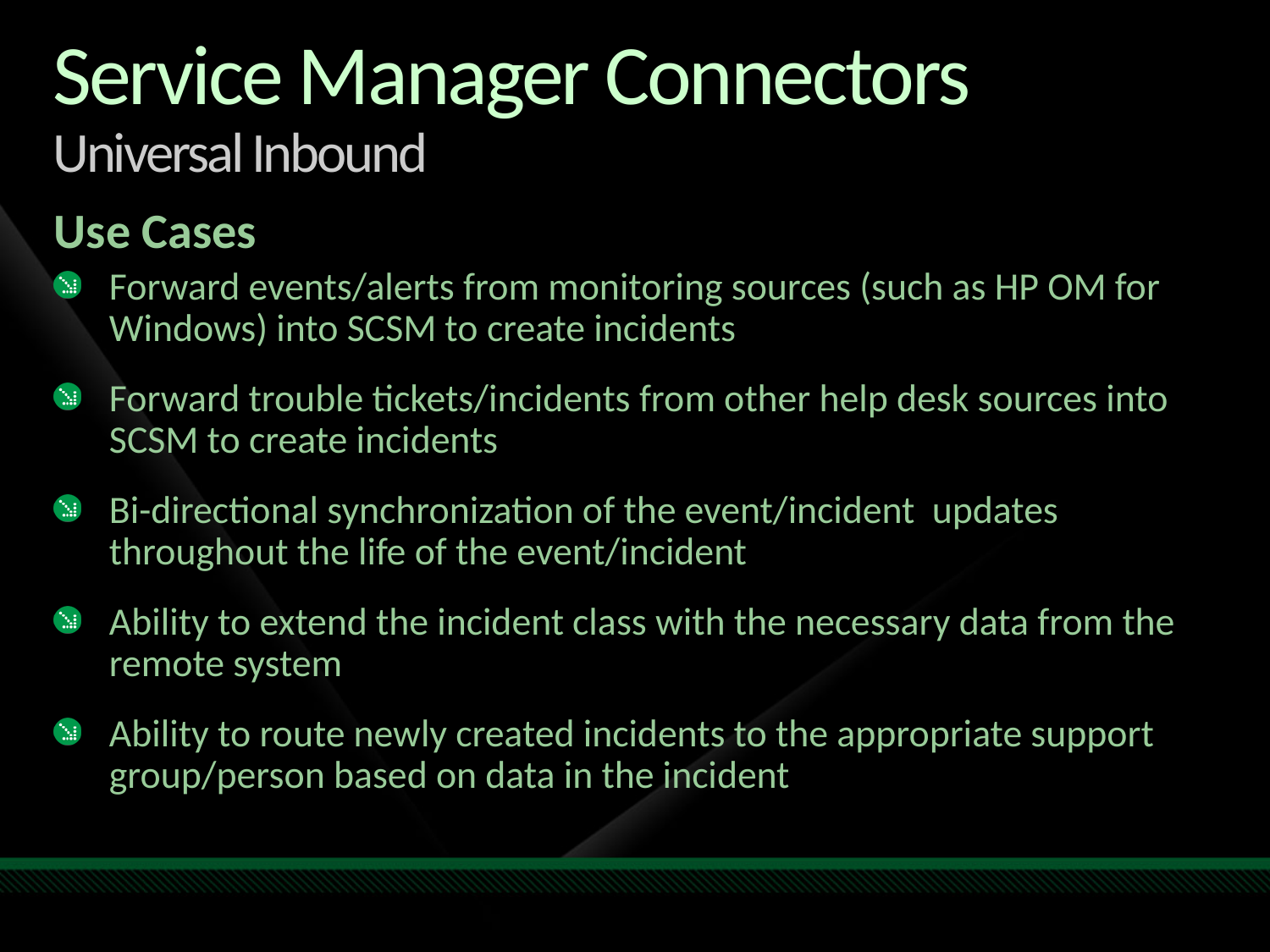

# Service Manager Connectors Universal Inbound
Use Cases
Forward events/alerts from monitoring sources (such as HP OM for Windows) into SCSM to create incidents

Forward trouble tickets/incidents from other help desk sources into SCSM to create incidents

Bi-directional synchronization of the event/incident  updates throughout the life of the event/incident

Ability to extend the incident class with the necessary data from the remote system

Ability to route newly created incidents to the appropriate support group/person based on data in the incident